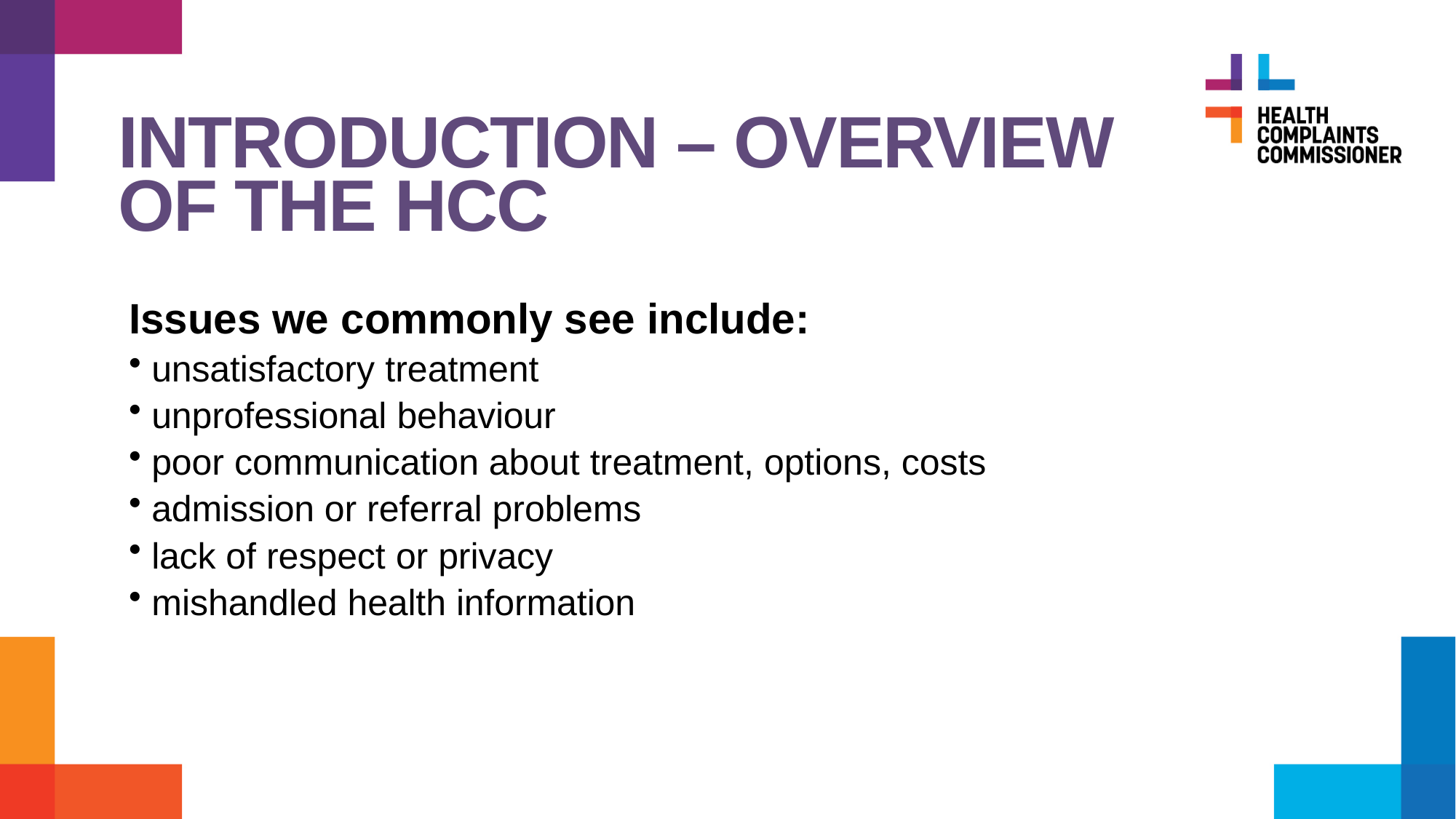

# introduction – overview of the hcc
Issues we commonly see include:
unsatisfactory treatment
unprofessional behaviour
poor communication about treatment, options, costs
admission or referral problems
lack of respect or privacy
mishandled health information